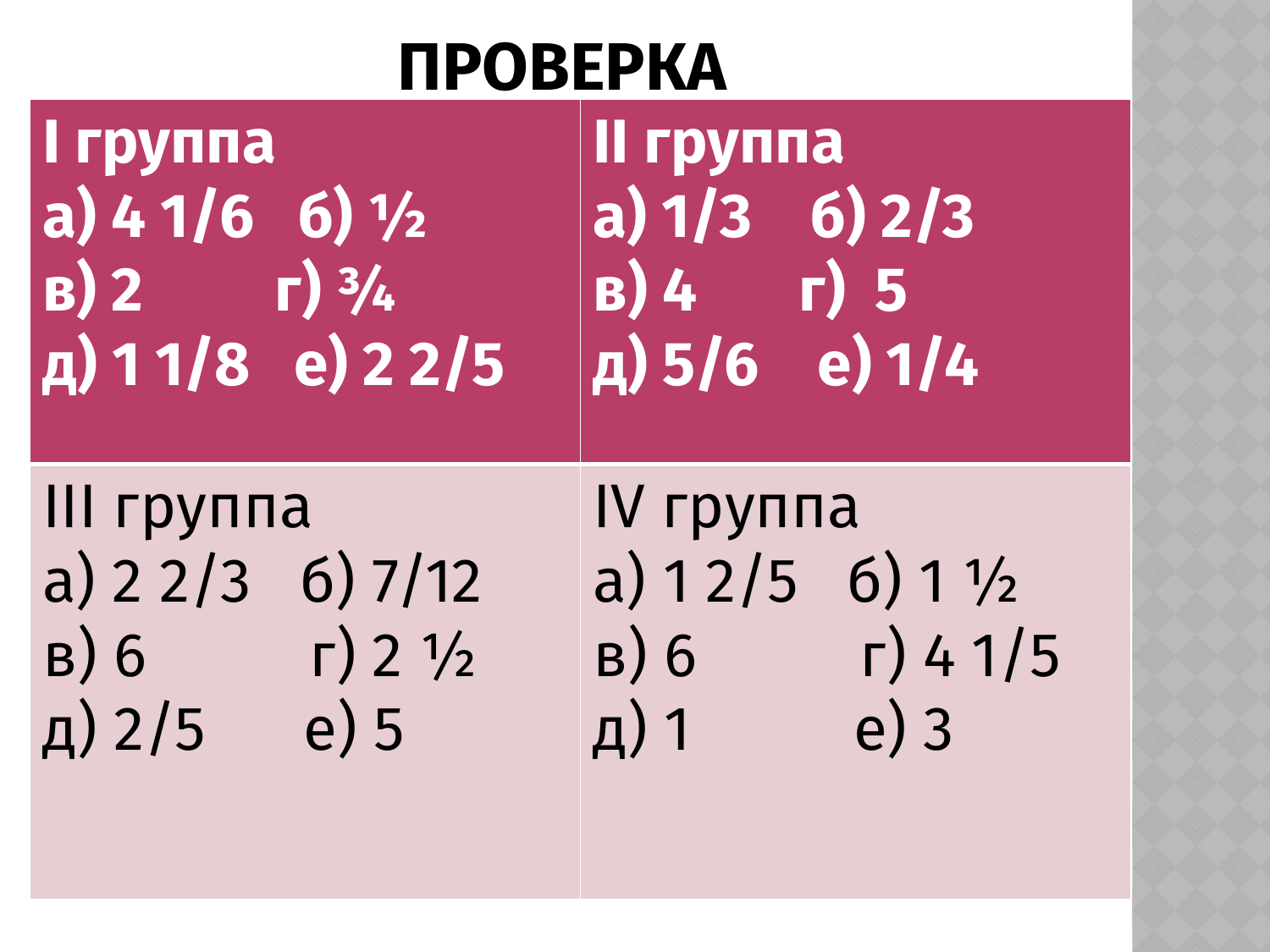

# Проверка
| I группа а) 4 1/6 б) ½ в) 2 г) ¾ д) 1 1/8 е) 2 2/5 | II группа а) 1/3 б) 2/3 в) 4 г) 5 д) 5/6 е) 1/4 |
| --- | --- |
| III группа а) 2 2/3 б) 7/12 в) 6 г) 2 ½ д) 2/5 е) 5 | IV группа а) 1 2/5 б) 1 ½ в) 6 г) 4 1/5 д) 1 е) 3 |